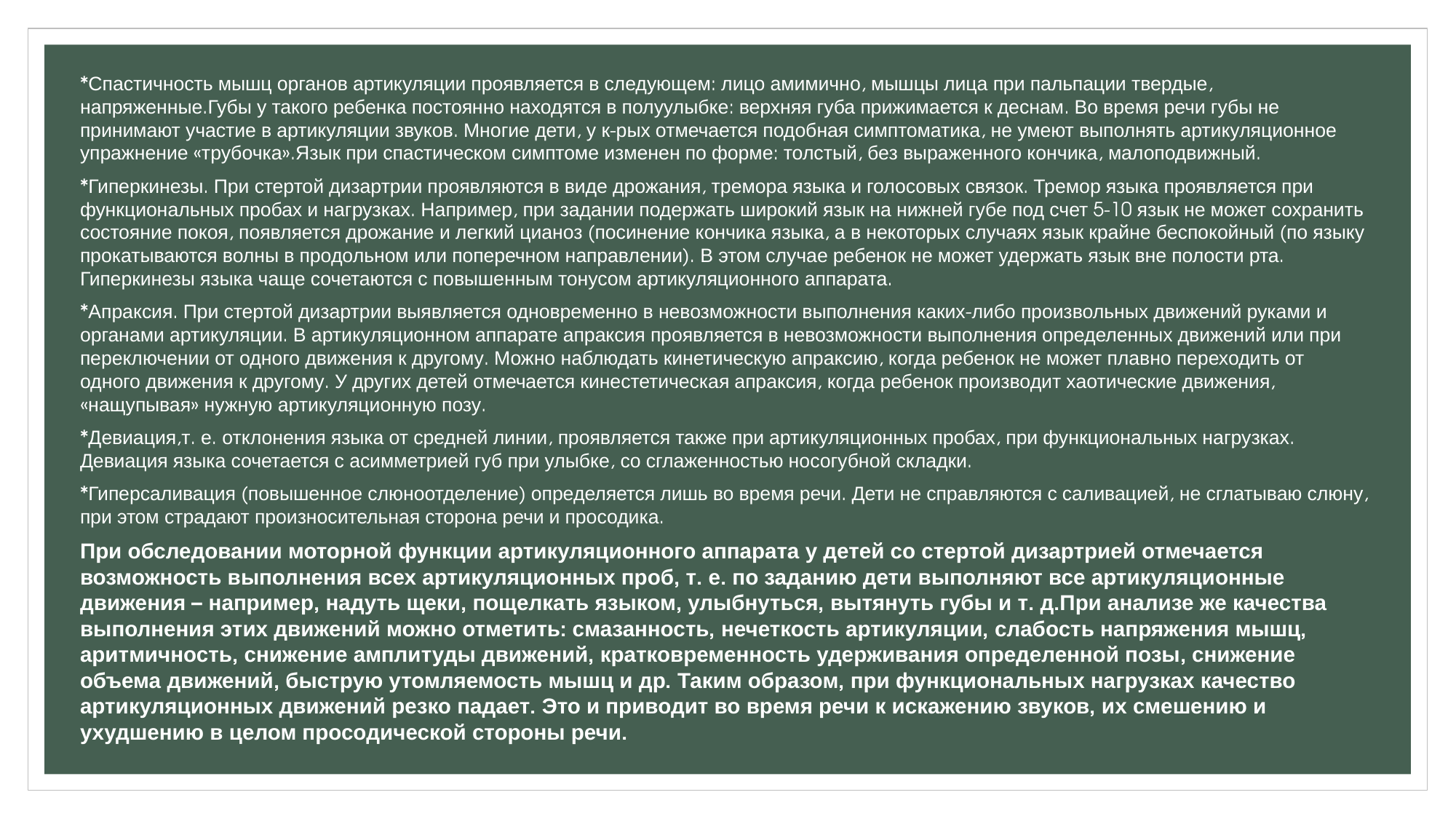

*Спастичность мышц органов артикуляции проявляется в следующем: лицо амимично, мышцы лица при пальпации твердые, напряженные.Губы у такого ребенка постоянно находятся в полуулыбке: верхняя губа прижимается к деснам. Во время речи губы не принимают участие в артикуляции звуков. Многие дети, у к-рых отмечается подобная симптоматика, не умеют выполнять артикуляционное упражнение «трубочка».Язык при спастическом симптоме изменен по форме: толстый, без выраженного кончика, малоподвижный.
*Гиперкинезы. При стертой дизартрии проявляются в виде дрожания, тремора языка и голосовых связок. Тремор языка проявляется при функциональных пробах и нагрузках. Например, при задании подержать широкий язык на нижней губе под счет 5-10 язык не может сохранить состояние покоя, появляется дрожание и легкий цианоз (посинение кончика языка, а в некоторых случаях язык крайне беспокойный (по языку прокатываются волны в продольном или поперечном направлении). В этом случае ребенок не может удержать язык вне полости рта. Гиперкинезы языка чаще сочетаются с повышенным тонусом артикуляционного аппарата.
*Апраксия. При стертой дизартрии выявляется одновременно в невозможности выполнения каких-либо произвольных движений руками и органами артикуляции. В артикуляционном аппарате апраксия проявляется в невозможности выполнения определенных движений или при переключении от одного движения к другому. Можно наблюдать кинетическую апраксию, когда ребенок не может плавно переходить от одного движения к другому. У других детей отмечается кинестетическая апраксия, когда ребенок производит хаотические движения, «нащупывая» нужную артикуляционную позу.
*Девиация,т. е. отклонения языка от средней линии, проявляется также при артикуляционных пробах, при функциональных нагрузках. Девиация языка сочетается с асимметрией губ при улыбке, со сглаженностью носогубной складки.
*Гиперсаливация (повышенное слюноотделение) определяется лишь во время речи. Дети не справляются с саливацией, не сглатываю слюну, при этом страдают произносительная сторона речи и просодика.
При обследовании моторной функции артикуляционного аппарата у детей со стертой дизартрией отмечается возможность выполнения всех артикуляционных проб, т. е. по заданию дети выполняют все артикуляционные движения – например, надуть щеки, пощелкать языком, улыбнуться, вытянуть губы и т. д.При анализе же качества выполнения этих движений можно отметить: смазанность, нечеткость артикуляции, слабость напряжения мышц, аритмичность, снижение амплитуды движений, кратковременность удерживания определенной позы, снижение объема движений, быструю утомляемость мышц и др. Таким образом, при функциональных нагрузках качество артикуляционных движений резко падает. Это и приводит во время речи к искажению звуков, их смешению и ухудшению в целом просодической стороны речи.